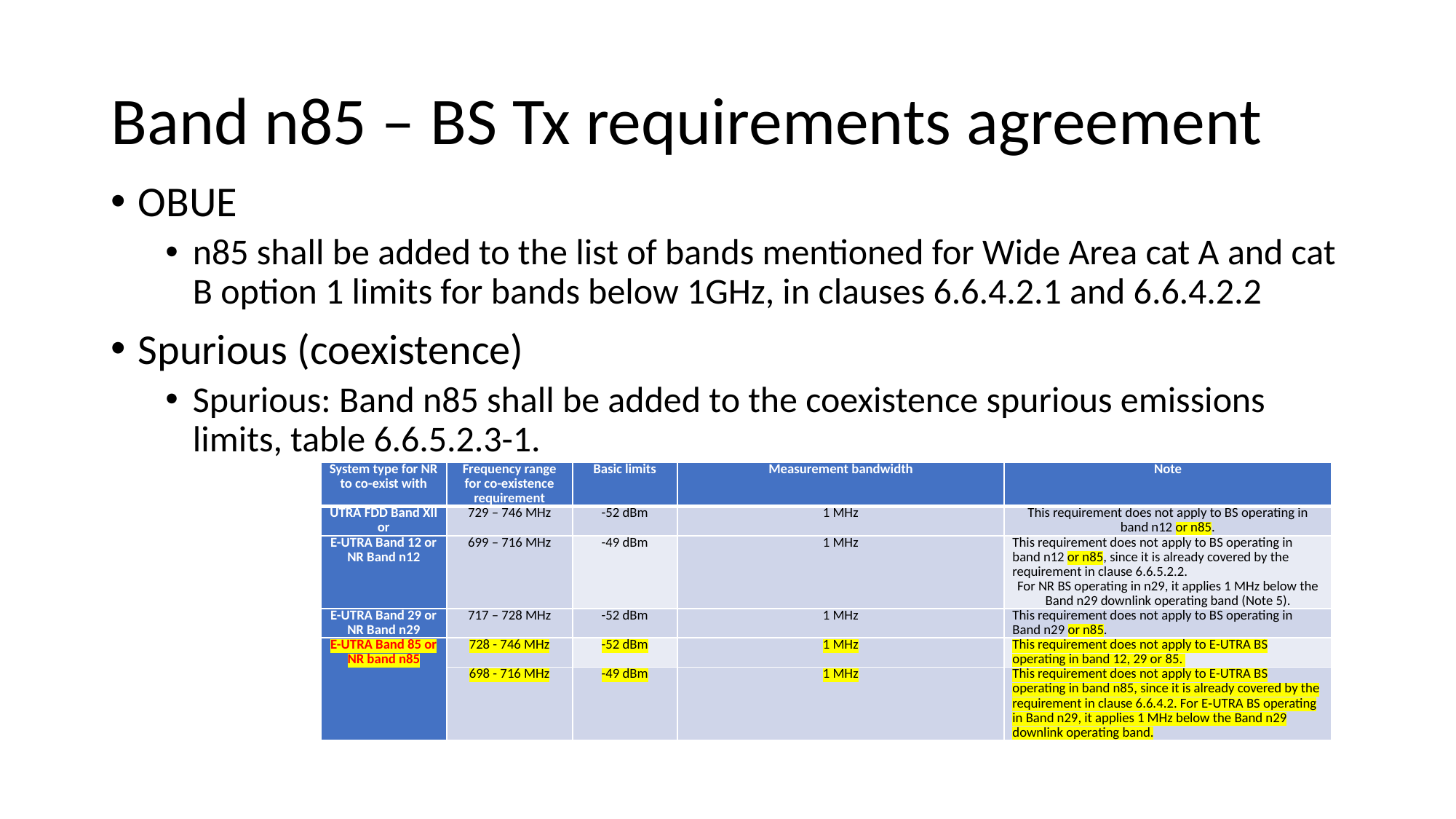

# Band n85 – BS Tx requirements agreement
OBUE
n85 shall be added to the list of bands mentioned for Wide Area cat A and cat B option 1 limits for bands below 1GHz, in clauses 6.6.4.2.1 and 6.6.4.2.2
Spurious (coexistence)
Spurious: Band n85 shall be added to the coexistence spurious emissions limits, table 6.6.5.2.3-1.

| System type for NR to co-exist with | Frequency range for co-existence requirement | Basic limits | Measurement bandwidth | Note |
| --- | --- | --- | --- | --- |
| UTRA FDD Band XII or | 729 – 746 MHz | -52 dBm | 1 MHz | This requirement does not apply to BS operating in band n12 or n85. |
| E-UTRA Band 12 or NR Band n12 | 699 – 716 MHz | -49 dBm | 1 MHz | This requirement does not apply to BS operating in band n12 or n85, since it is already covered by the requirement in clause 6.6.5.2.2. For NR BS operating in n29, it applies 1 MHz below the Band n29 downlink operating band (Note 5). |
| E-UTRA Band 29 or NR Band n29 | 717 – 728 MHz | -52 dBm | 1 MHz | This requirement does not apply to BS operating in Band n29 or n85. |
| E-UTRA Band 85 or NR band n85 | 728 - 746 MHz | -52 dBm | 1 MHz | This requirement does not apply to E-UTRA BS operating in band 12, 29 or 85. |
|  | 698 - 716 MHz | -49 dBm | 1 MHz | This requirement does not apply to E-UTRA BS operating in band n85, since it is already covered by the requirement in clause 6.6.4.2. For E‑UTRA BS operating in Band n29, it applies 1 MHz below the Band n29 downlink operating band. |